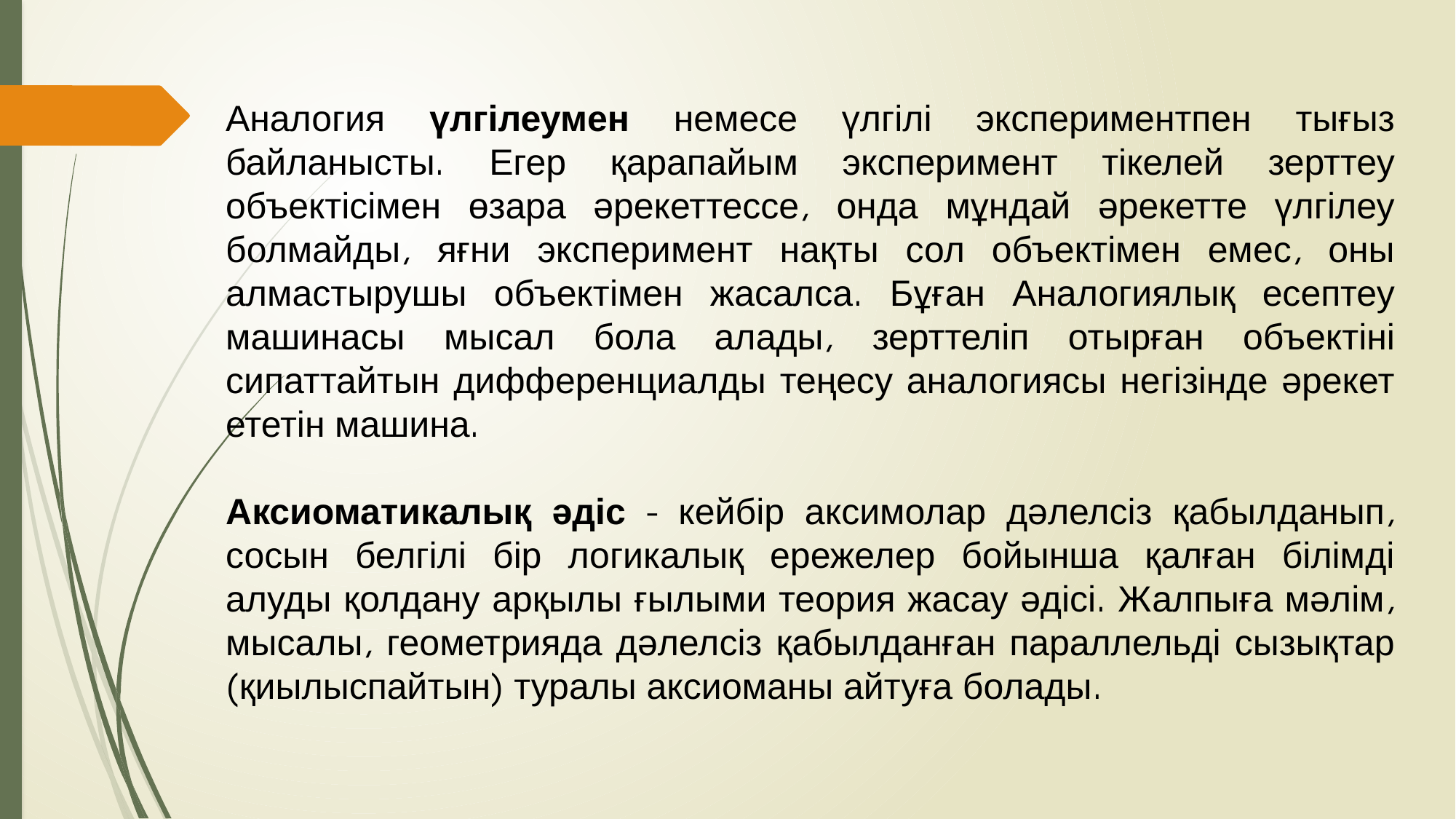

Аналогия үлгілеумен немесе үлгілі экспериментпен тығыз байланысты. Егер қарапайым эксперимент тікелей зерттеу объектісімен өзара әрекеттессе, онда мұндай әрекетте үлгілеу болмайды, яғни эксперимент нақты сол объектімен емес, оны алмастырушы объектімен жасалса. Бұған Аналогиялық есептеу машинасы мысал бола алады, зерттеліп отырған объектіні сипаттайтын дифференциалды теңесу аналогиясы негізінде әрекет ететін машина.

Аксиоматикалық әдіс - кейбір аксимолар дәлелсіз қабылданып, сосын белгілі бір логикалық ережелер бойынша қалған білімді алуды қолдану арқылы ғылыми теория жасау әдісі. Жалпыға мәлім, мысалы, геометрияда дәлелсіз қабылданған параллельді сызықтар (қиылыспайтын) туралы аксиоманы айтуға болады.